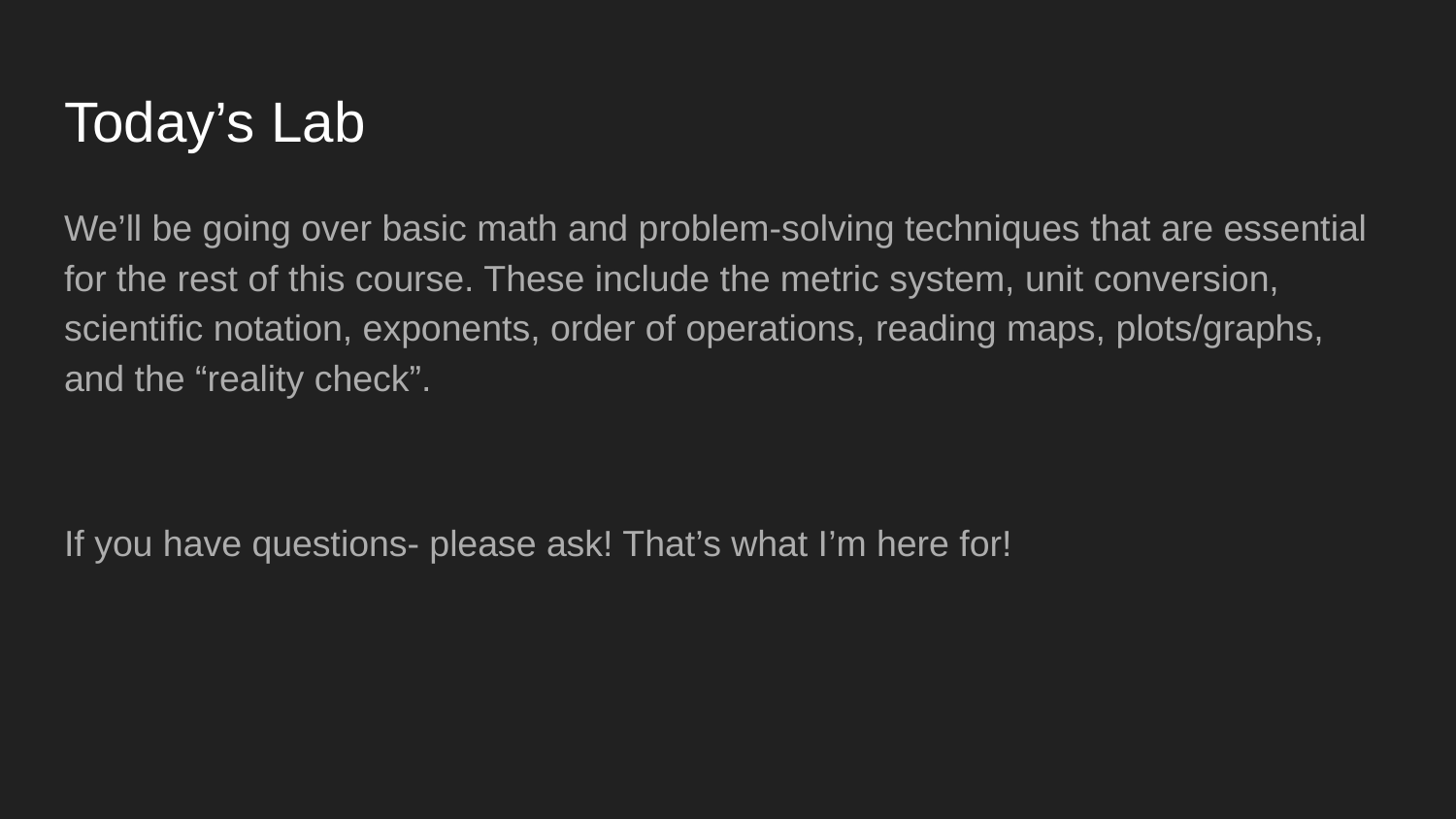

# Today’s Lab
We’ll be going over basic math and problem-solving techniques that are essential for the rest of this course. These include the metric system, unit conversion, scientific notation, exponents, order of operations, reading maps, plots/graphs, and the “reality check”.

If you have questions- please ask! That’s what I’m here for!